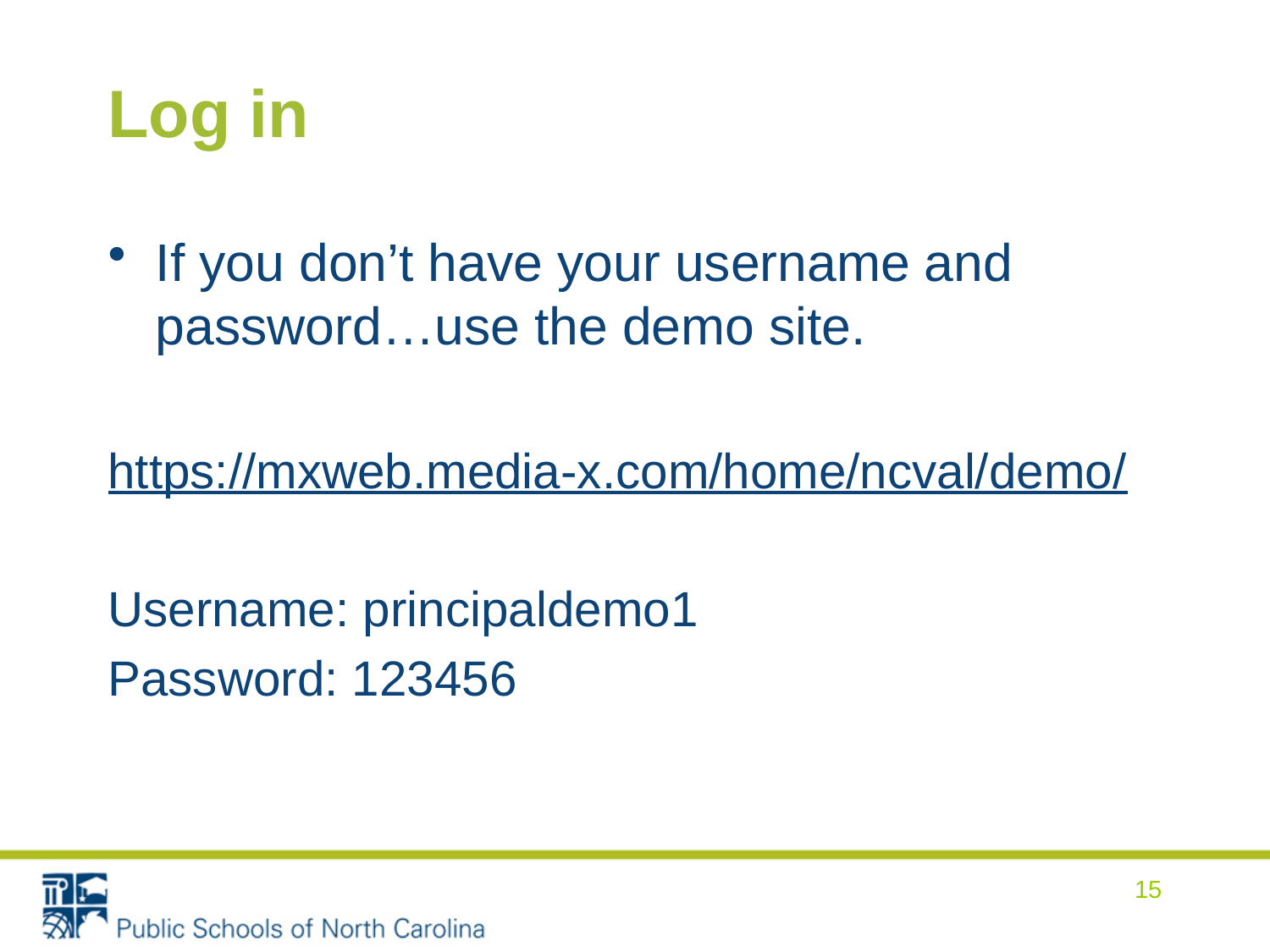

# Log in
If you don’t have your username and password…use the demo site.

https://mxweb.media-x.com/home/ncval/demo/

Username: principaldemo1
Password: 123456
15